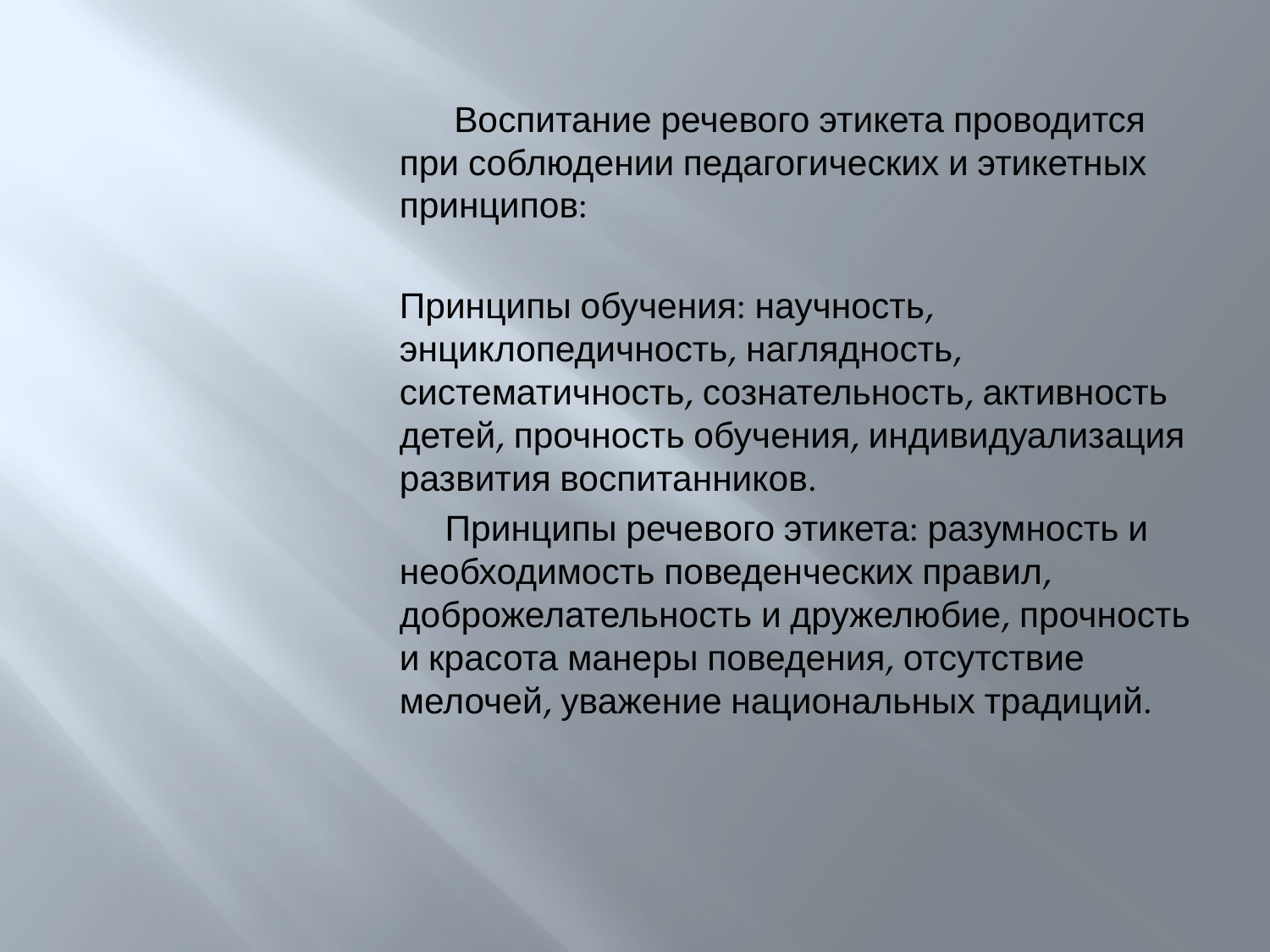

Воспитание речевого этикета проводится при соблюдении педагогических и этикетных принципов:

Принципы обучения: научность, энциклопедичность, наглядность, систематичность, сознательность, активность детей, прочность обучения, индивидуализация развития воспитанников.
     Принципы речевого этикета: разумность и необходимость поведенческих правил, доброжелательность и дружелюбие, прочность и красота манеры поведения, отсутствие мелочей, уважение национальных традиций.